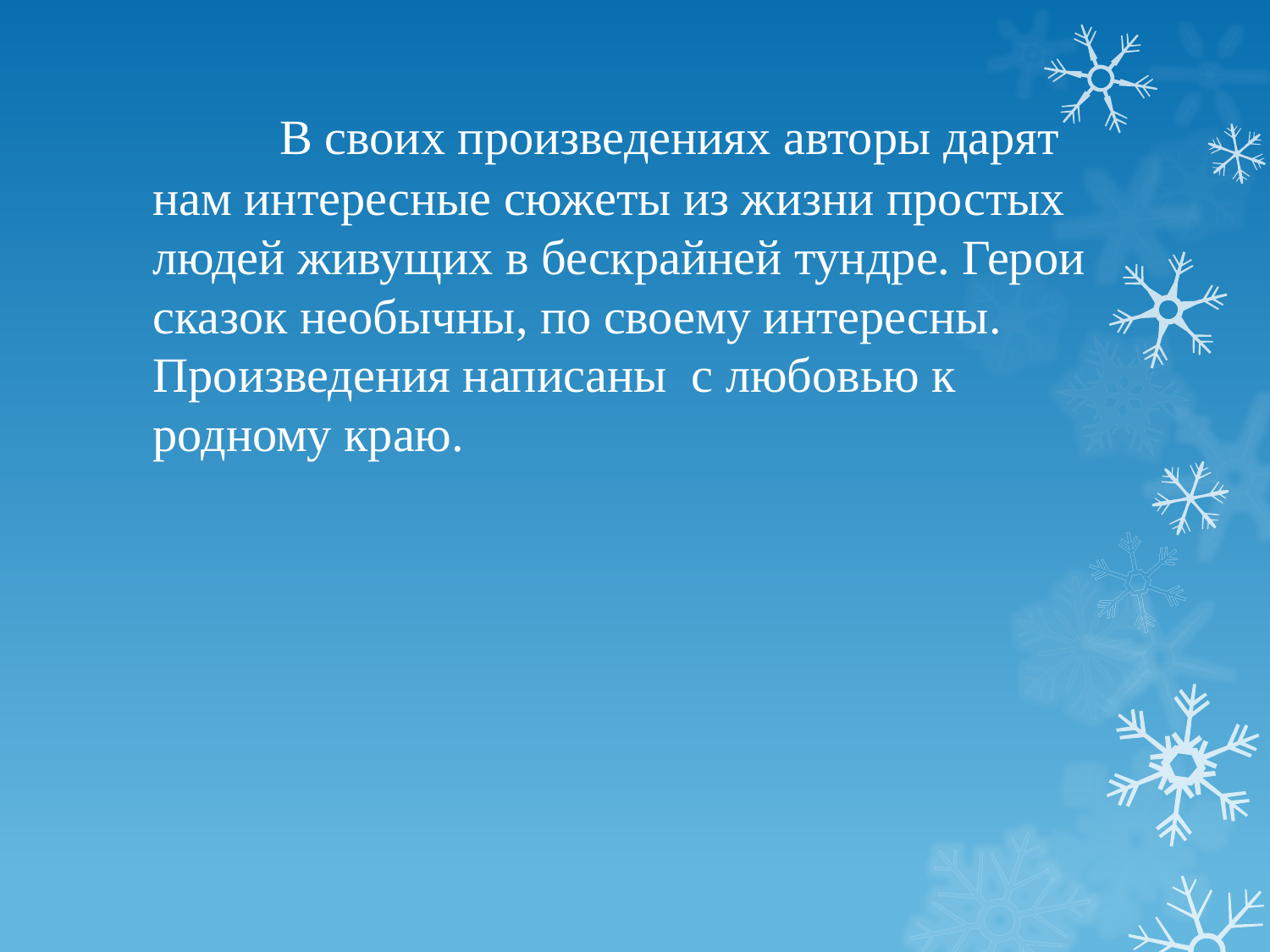

# В своих произведениях авторы дарят нам интересные сюжеты из жизни простых людей живущих в бескрайней тундре. Герои сказок необычны, по своему интересны. Произведения написаны  с любовью к родному краю.